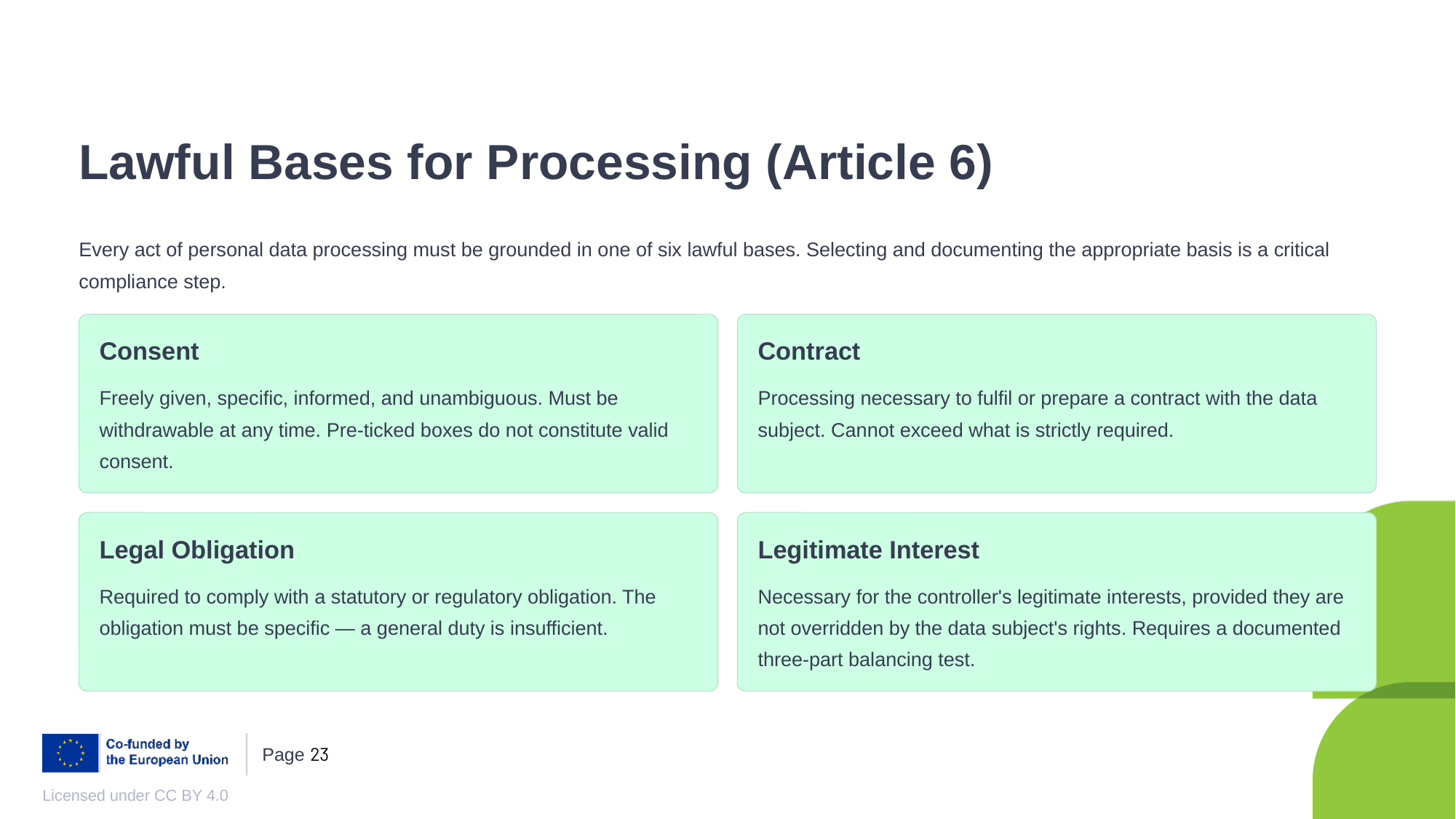

Lawful Bases for Processing (Article 6)
Every act of personal data processing must be grounded in one of six lawful bases. Selecting and documenting the appropriate basis is a critical compliance step.

Consent
Contract
Freely given, specific, informed, and unambiguous. Must be withdrawable at any time. Pre-ticked boxes do not constitute valid consent.
Processing necessary to fulfil or prepare a contract with the data subject. Cannot exceed what is strictly required.

Legal Obligation
Legitimate Interest
Required to comply with a statutory or regulatory obligation. The obligation must be specific — a general duty is insufficient.
Necessary for the controller's legitimate interests, provided they are not overridden by the data subject's rights. Requires a documented three-part balancing test.